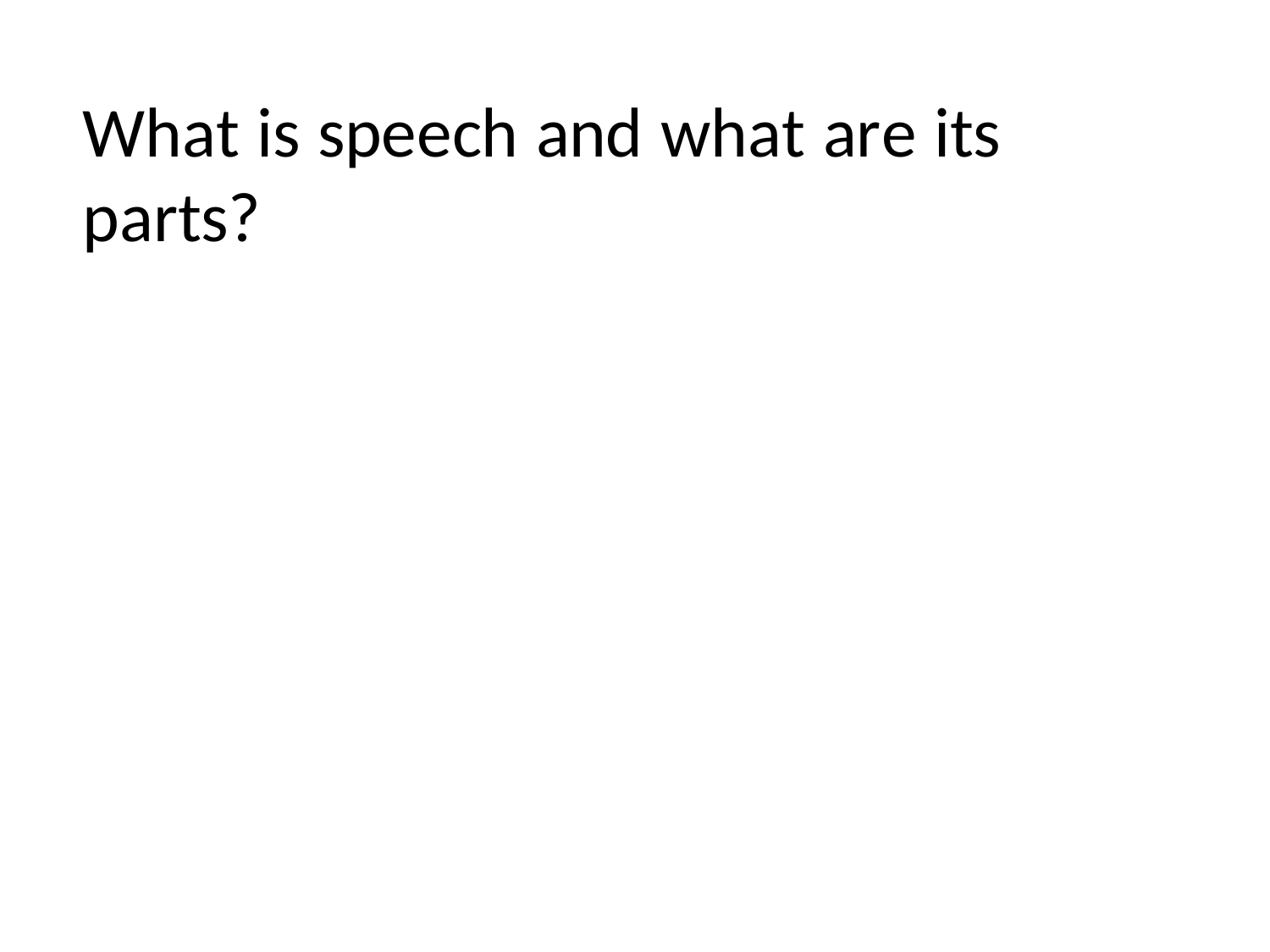

# What is speech and what are its parts?